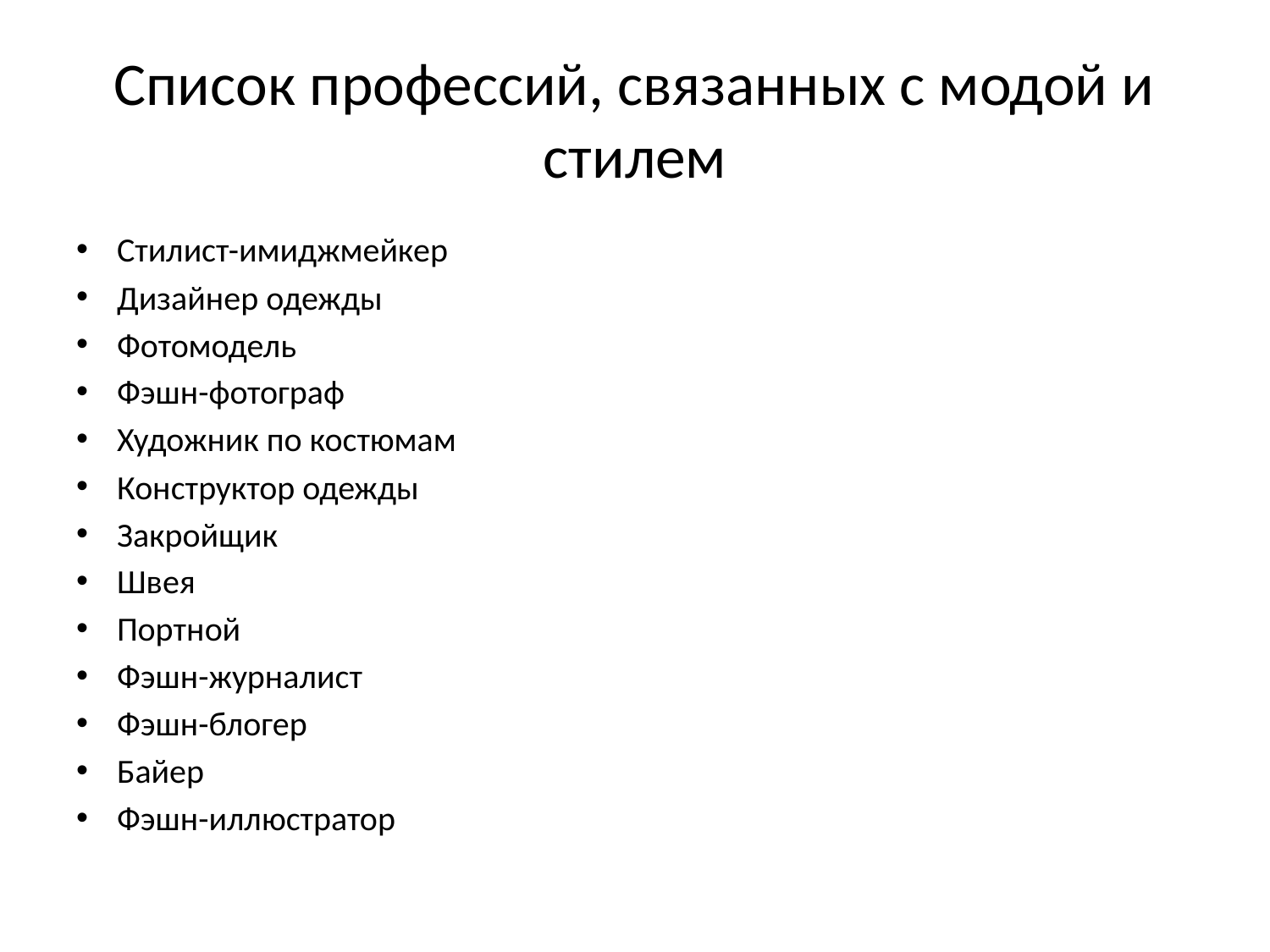

# Список профессий, связанных с модой и стилем
Стилист-имиджмейкер
Дизайнер одежды
Фотомодель
Фэшн-фотограф
Художник по костюмам
Конструктор одежды
Закройщик
Швея
Портной
Фэшн-журналист
Фэшн-блогер
Байер
Фэшн-иллюстратор